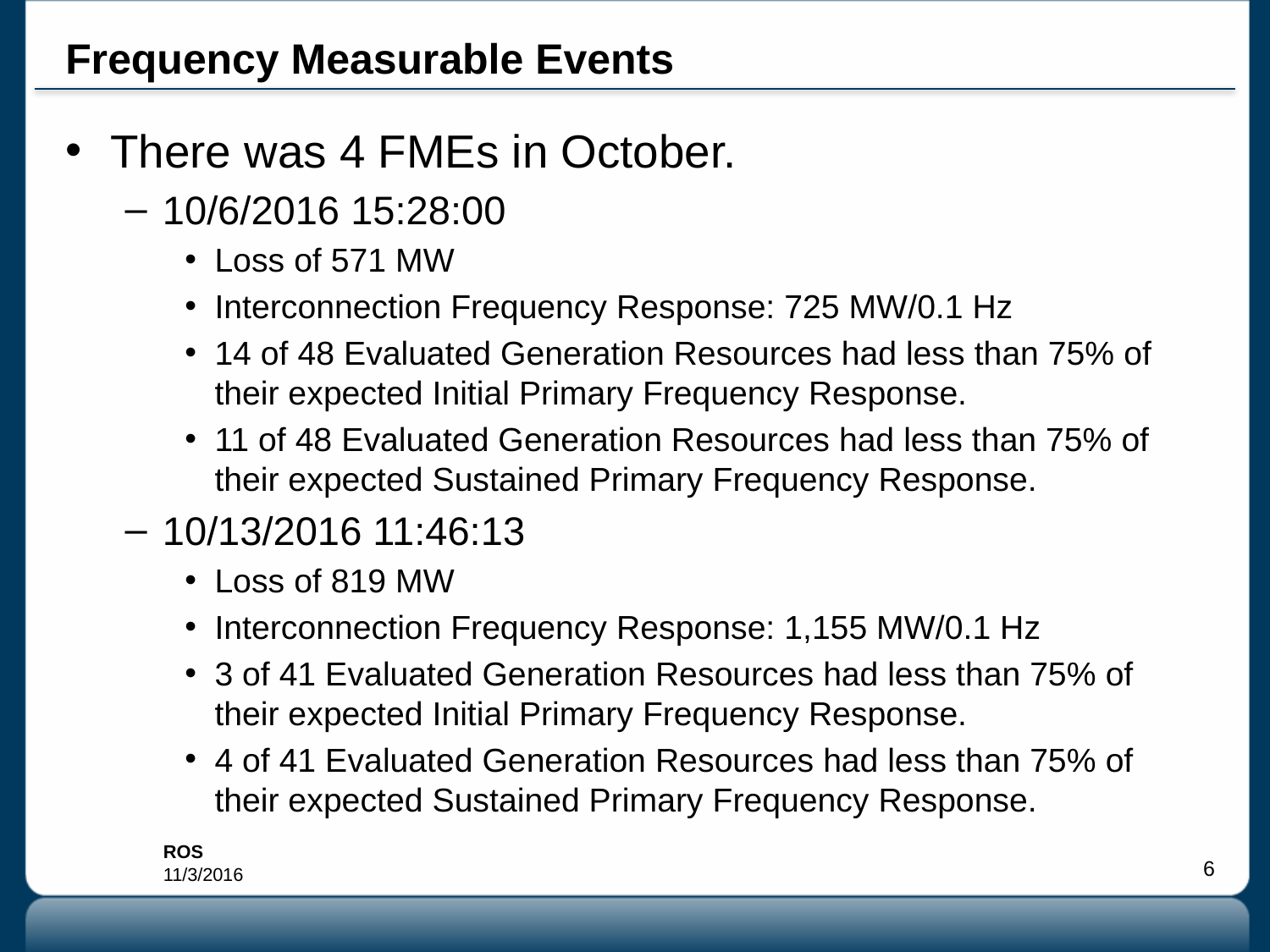

# Frequency Measurable Events
There was 4 FMEs in October.
10/6/2016 15:28:00
Loss of 571 MW
Interconnection Frequency Response: 725 MW/0.1 Hz
14 of 48 Evaluated Generation Resources had less than 75% of their expected Initial Primary Frequency Response.
11 of 48 Evaluated Generation Resources had less than 75% of their expected Sustained Primary Frequency Response.
10/13/2016 11:46:13
Loss of 819 MW
Interconnection Frequency Response: 1,155 MW/0.1 Hz
3 of 41 Evaluated Generation Resources had less than 75% of their expected Initial Primary Frequency Response.
4 of 41 Evaluated Generation Resources had less than 75% of their expected Sustained Primary Frequency Response.